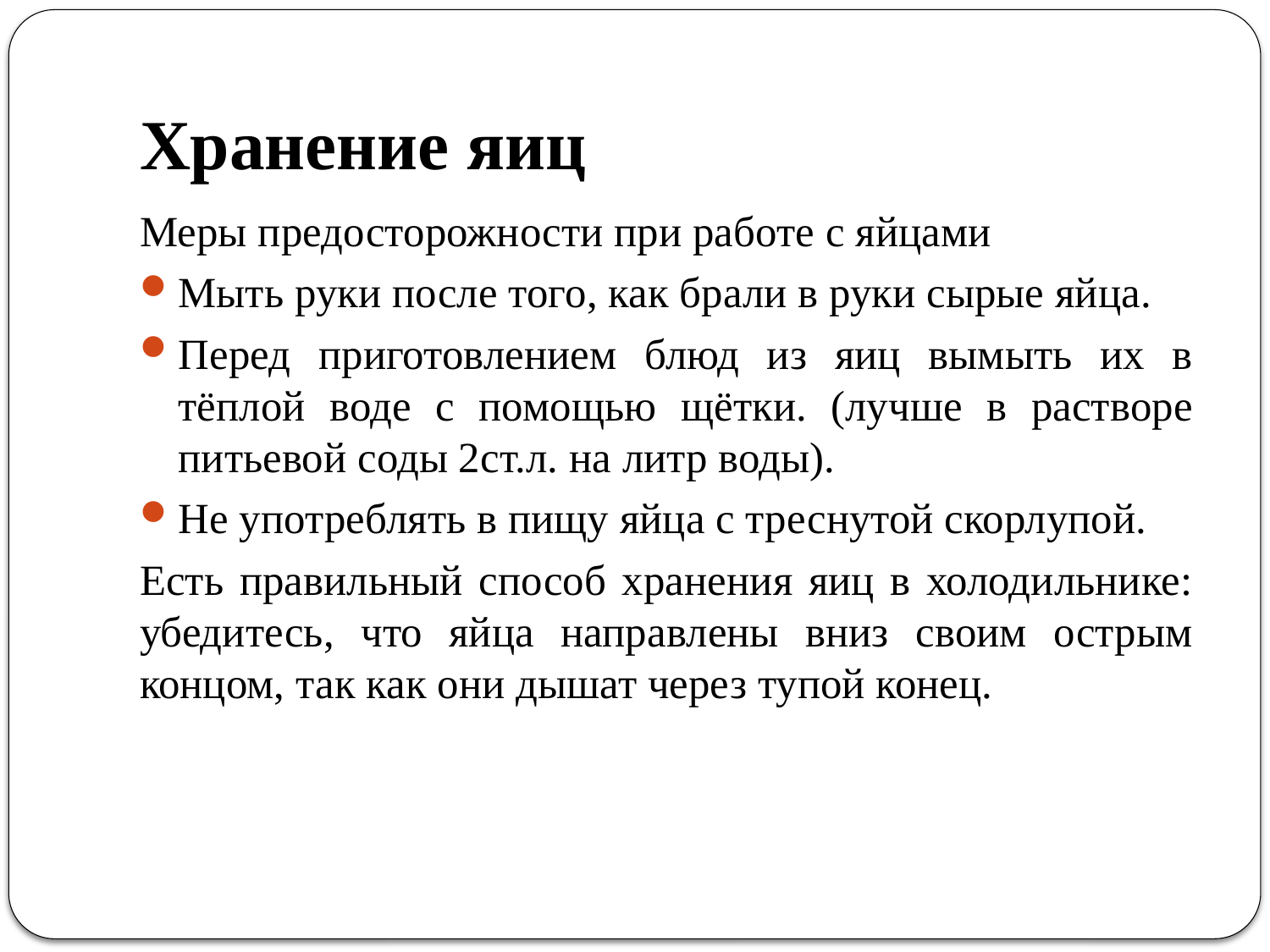

# Хранение яиц
Меры предосторожности при работе с яйцами
Мыть руки после того, как брали в руки сырые яйца.
Перед приготовлением блюд из яиц вымыть их в тёплой воде с помощью щётки. (лучше в растворе питьевой соды 2ст.л. на литр воды).
Не употреблять в пищу яйца с треснутой скорлупой.
Есть правильный способ хранения яиц в холодильнике: убедитесь, что яйца направлены вниз своим острым концом, так как они дышат через тупой конец.